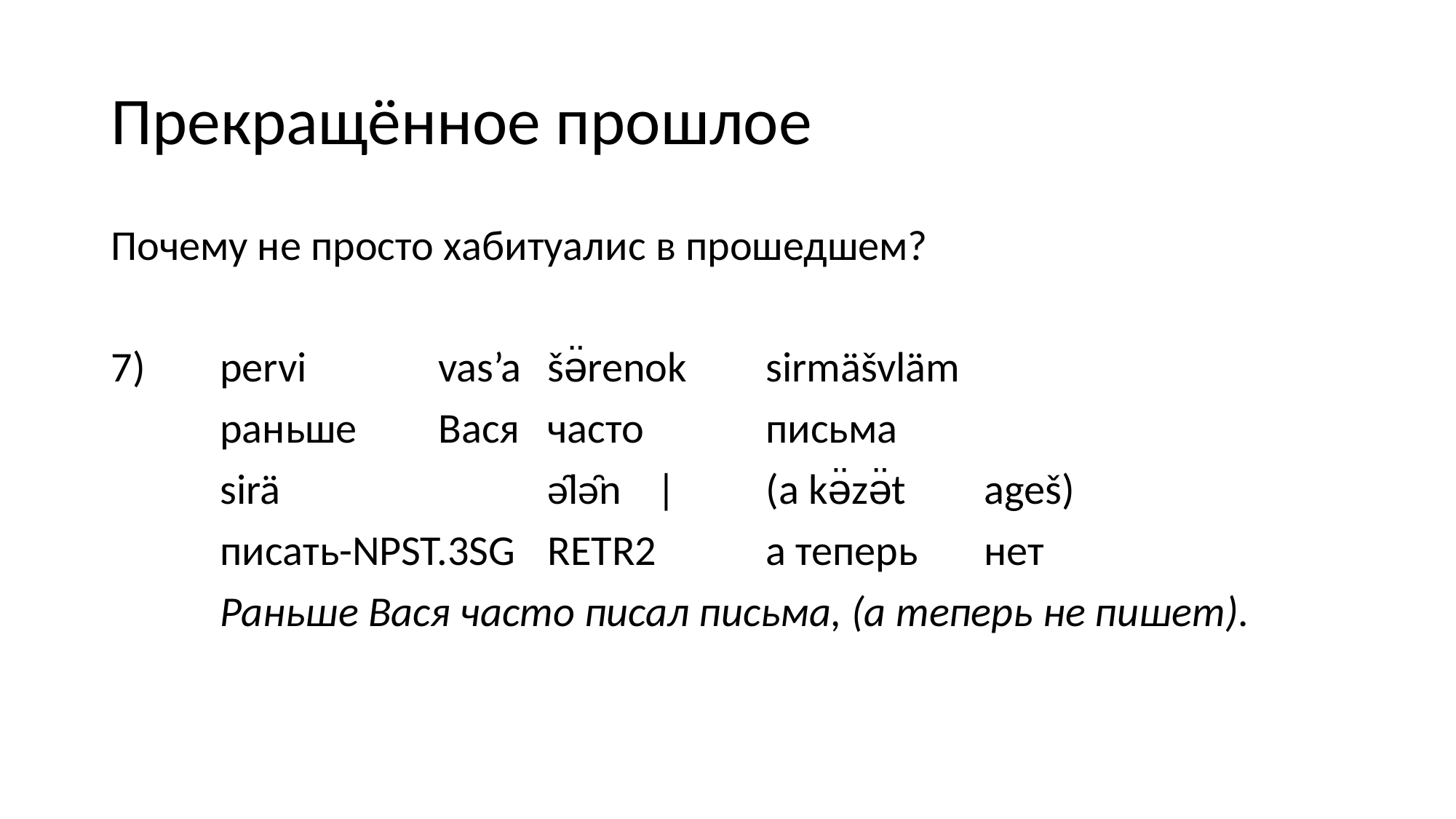

# Прекращённое прошлое
Почему не просто хабитуалис в прошедшем?

7)	pervi		vas’a	šə̈renok	sirmäšvläm
	раньше	Вася	часто		письма
	sirä			ə̑lə̑n 	|	(a kə̈zə̈t	ageš)
	писать-NPST.3SG	RETR2	а теперь	нет
	Раньше Вася часто писал письма, (а теперь не пишет).